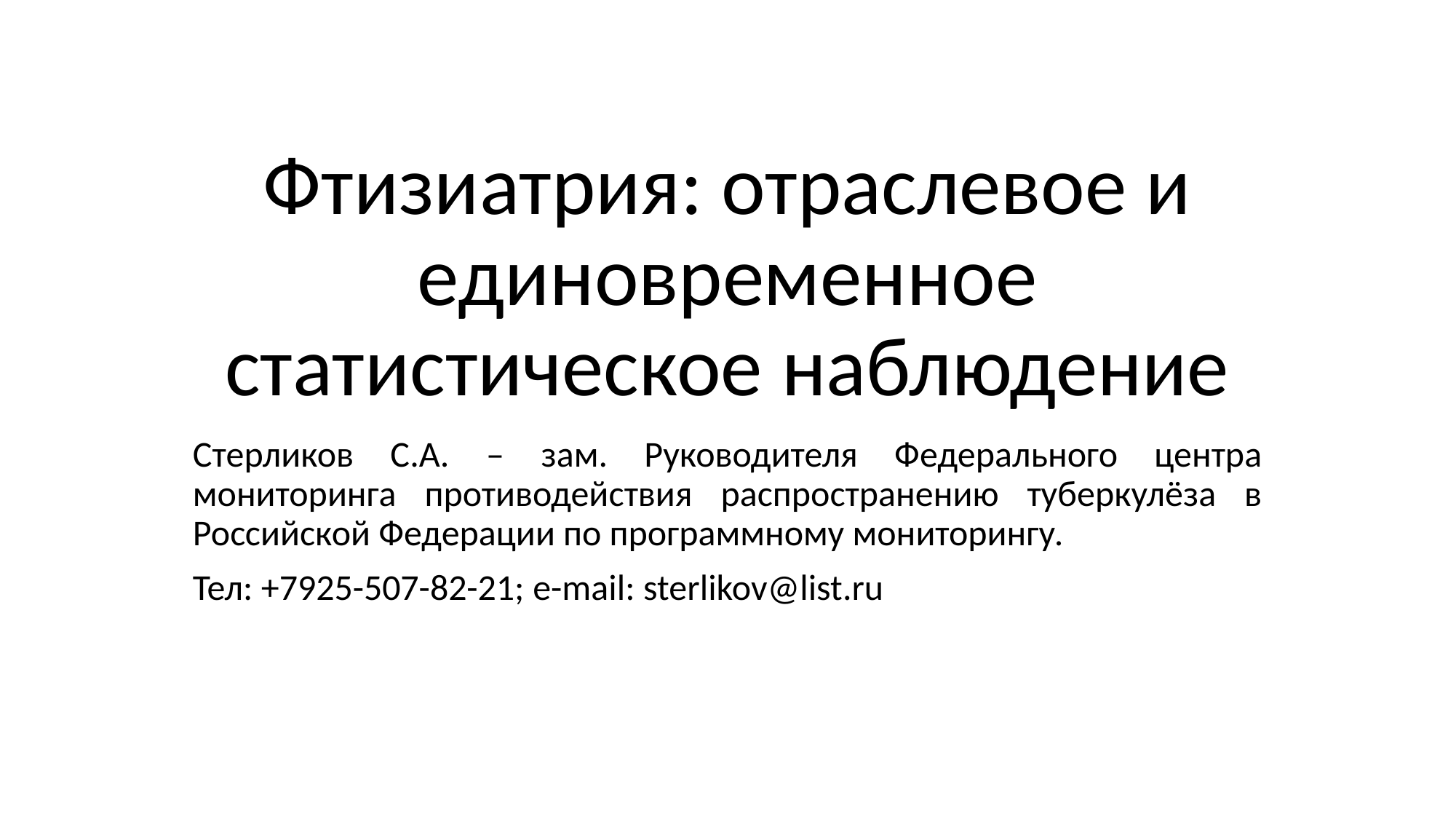

# Фтизиатрия: отраслевое и единовременное статистическое наблюдение
Стерликов С.А. – зам. Руководителя Федерального центра мониторинга противодействия распространению туберкулёза в Российской Федерации по программному мониторингу.
Тел: +7925-507-82-21; e-mail: sterlikov@list.ru